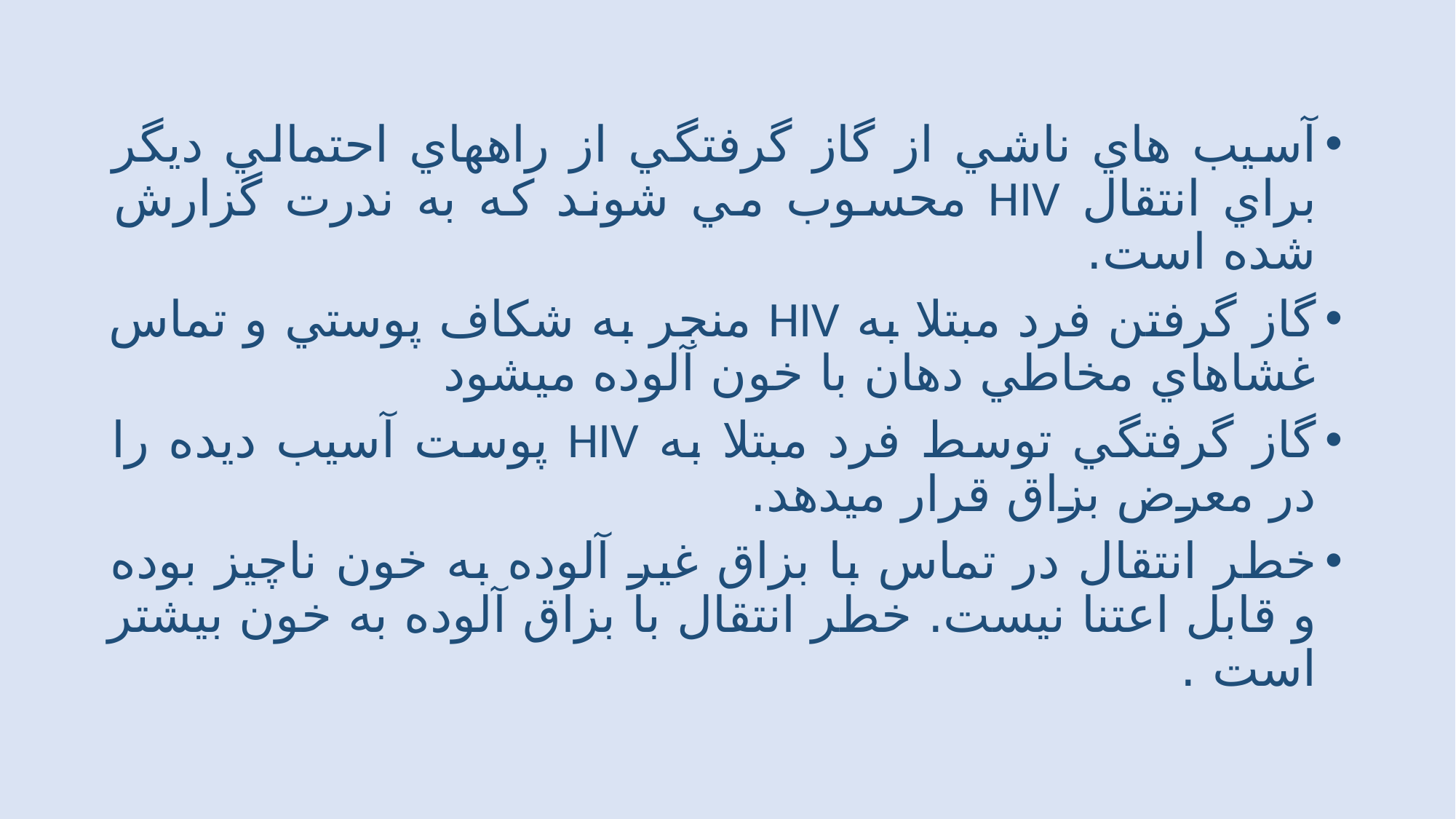

آسيب هاي ناشي از گاز گرفتگي از راههاي احتمالي ديگر براي انتقال HIV محسوب مي شوند که به ندرت گزارش شده است.
گاز گرفتن فرد مبتلا به HIV منجر به شكاف پوستي و تماس غشاهاي مخاطي دهان با خون آلوده ميشود
گاز گرفتگي توسط فرد مبتلا به HIV پوست آسیب دیده را در معرض بزاق قرار ميدهد.
خطر انتقال در تماس با بزاق غير آلوده به خون ناچيز بوده و قابل اعتنا نیست. خطر انتقال با بزاق آلوده به خون بیشتر است .